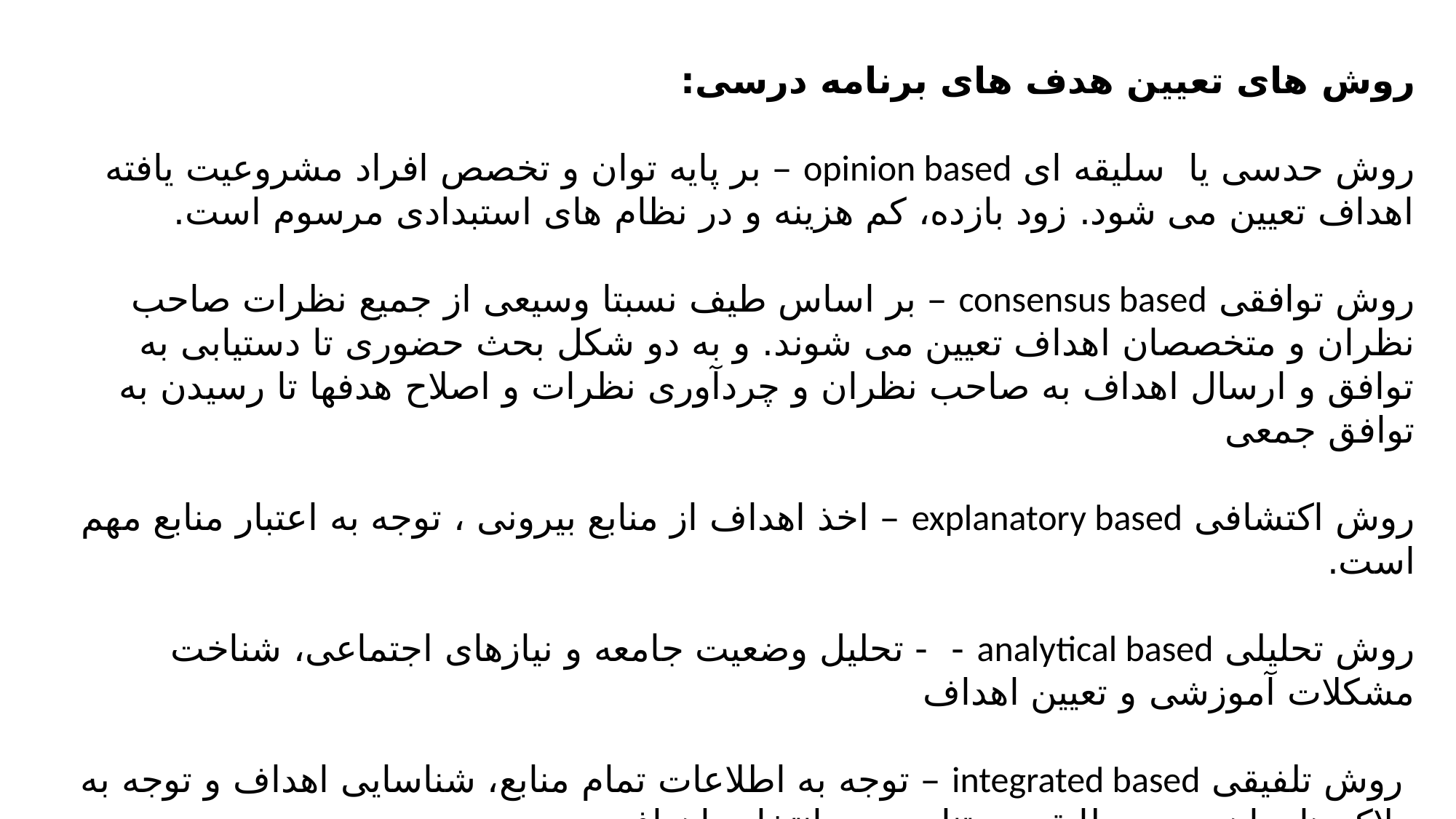

روش های تعیین هدف های برنامه درسی:

روش حدسی یا  سلیقه ای opinion based – بر پایه توان و تخصص افراد مشروعیت یافته اهداف تعیین می شود. زود بازده، کم هزینه و در نظام های استبدادی مرسوم است.

روش توافقی consensus based – بر اساس طیف نسبتا وسیعی از جمیع نظرات صاحب نظران و متخصصان اهداف تعیین می شوند. و به دو شکل بحث حضوری تا دستیابی به توافق و ارسال اهداف به صاحب نظران و چردآوری نظرات و اصلاح هدفها تا رسیدن به توافق جمعی

روش اکتشافی explanatory based – اخذ اهداف از منابع بیرونی ، توجه به اعتبار منابع مهم است.

روش تحلیلی analytical based -  - تحلیل وضعیت جامعه و نیازهای اجتماعی، شناخت مشکلات آموزشی و تعیین اهداف

 روش تلفیقی integrated based – توجه به اطلاعات تمام منابع، شناسایی اهداف و توجه به ملاک های اهمیت، مطابقت و تناسب، و انتخاب اهداف
منبع: دکتر موسی پور و دکتر یارمحمدیان